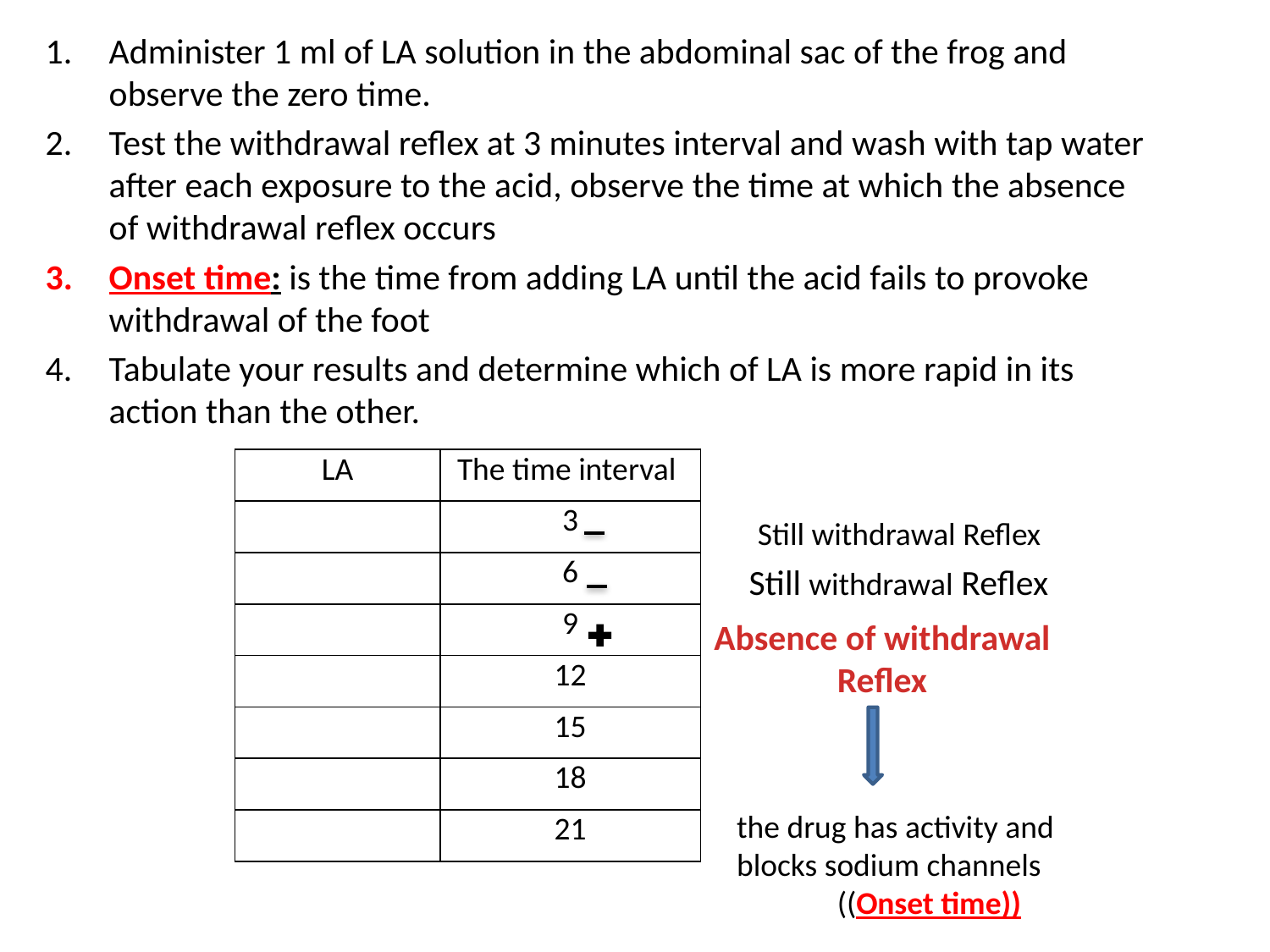

Administer 1 ml of LA solution in the abdominal sac of the frog and observe the zero time.
Test the withdrawal reflex at 3 minutes interval and wash with tap water after each exposure to the acid, observe the time at which the absence of withdrawal reflex occurs
Onset time: is the time from adding LA until the acid fails to provoke withdrawal of the foot
Tabulate your results and determine which of LA is more rapid in its action than the other.

| LA | The time interval |
| --- | --- |
|  | 3 |
|  | 6 |
|  | 9 |
|  | 12 |
|  | 15 |
|  | 18 |
|  | 21 |
Still withdrawal Reflex
Still withdrawal Reflex
Absence of withdrawal Reflex

the drug has activity and blocks sodium channels
((Onset time))